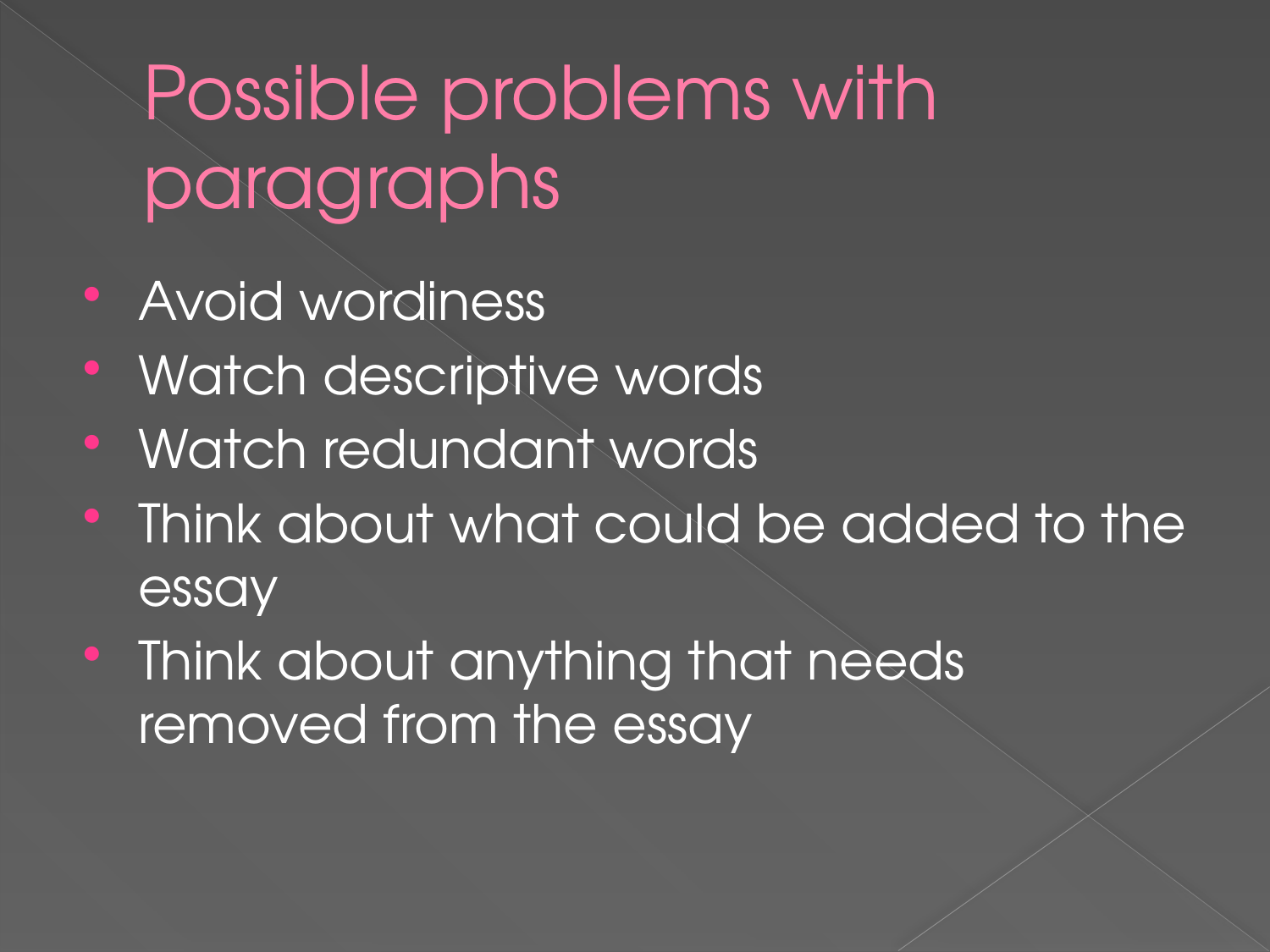

# Possible problems with paragraphs
Avoid wordiness
Watch descriptive words
Watch redundant words
Think about what could be added to the essay
Think about anything that needs removed from the essay